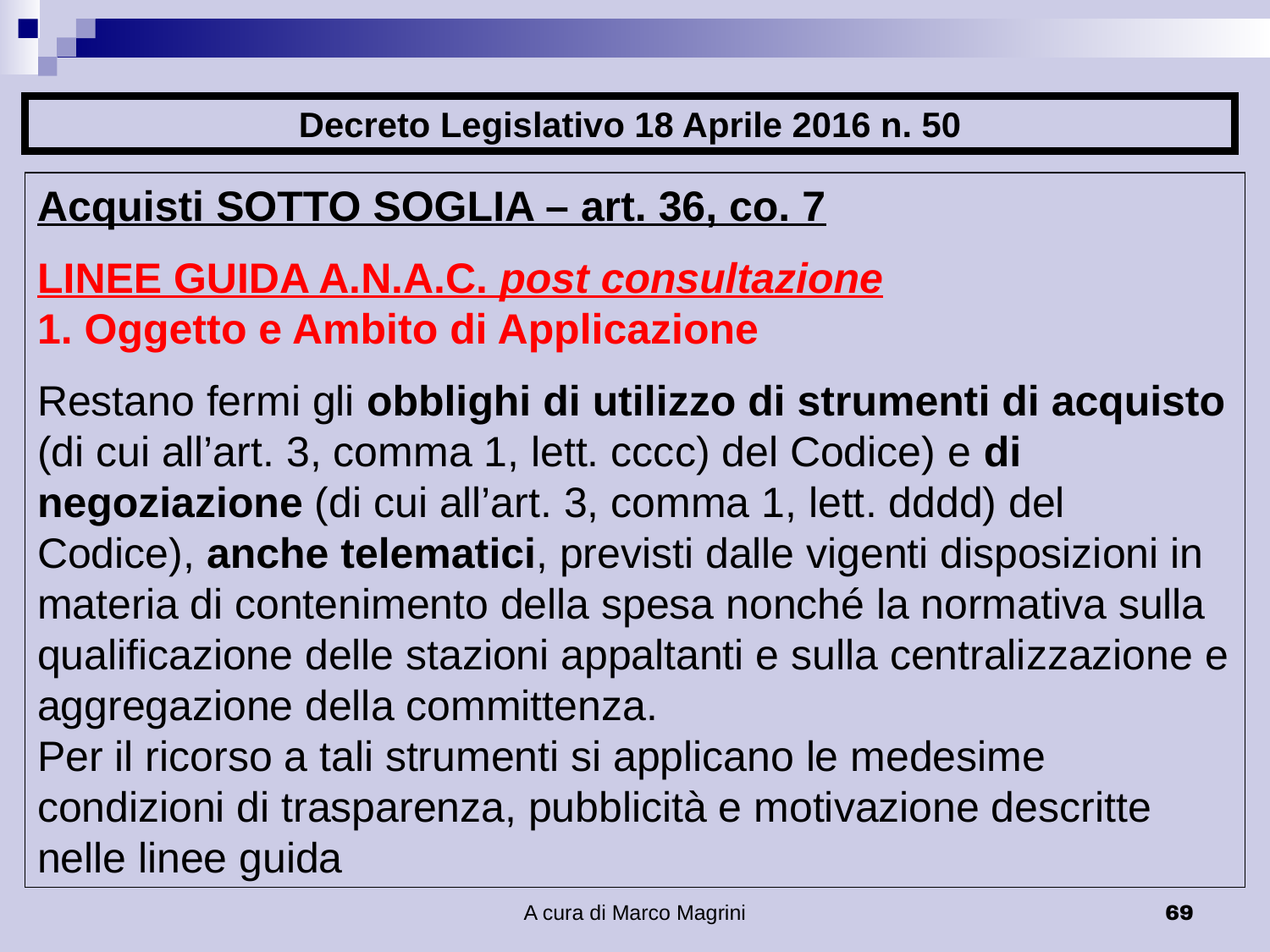

Decreto Legislativo 18 Aprile 2016 n. 50
Acquisti SOTTO SOGLIA – art. 36, co. 7

LINEE GUIDA A.N.A.C. post consultazione
1. Oggetto e Ambito di Applicazione

Restano fermi gli obblighi di utilizzo di strumenti di acquisto (di cui all’art. 3, comma 1, lett. cccc) del Codice) e di negoziazione (di cui all’art. 3, comma 1, lett. dddd) del Codice), anche telematici, previsti dalle vigenti disposizioni in materia di contenimento della spesa nonché la normativa sulla qualificazione delle stazioni appaltanti e sulla centralizzazione e aggregazione della committenza.
Per il ricorso a tali strumenti si applicano le medesime condizioni di trasparenza, pubblicità e motivazione descritte nelle linee guida

A cura di Marco Magrini
69